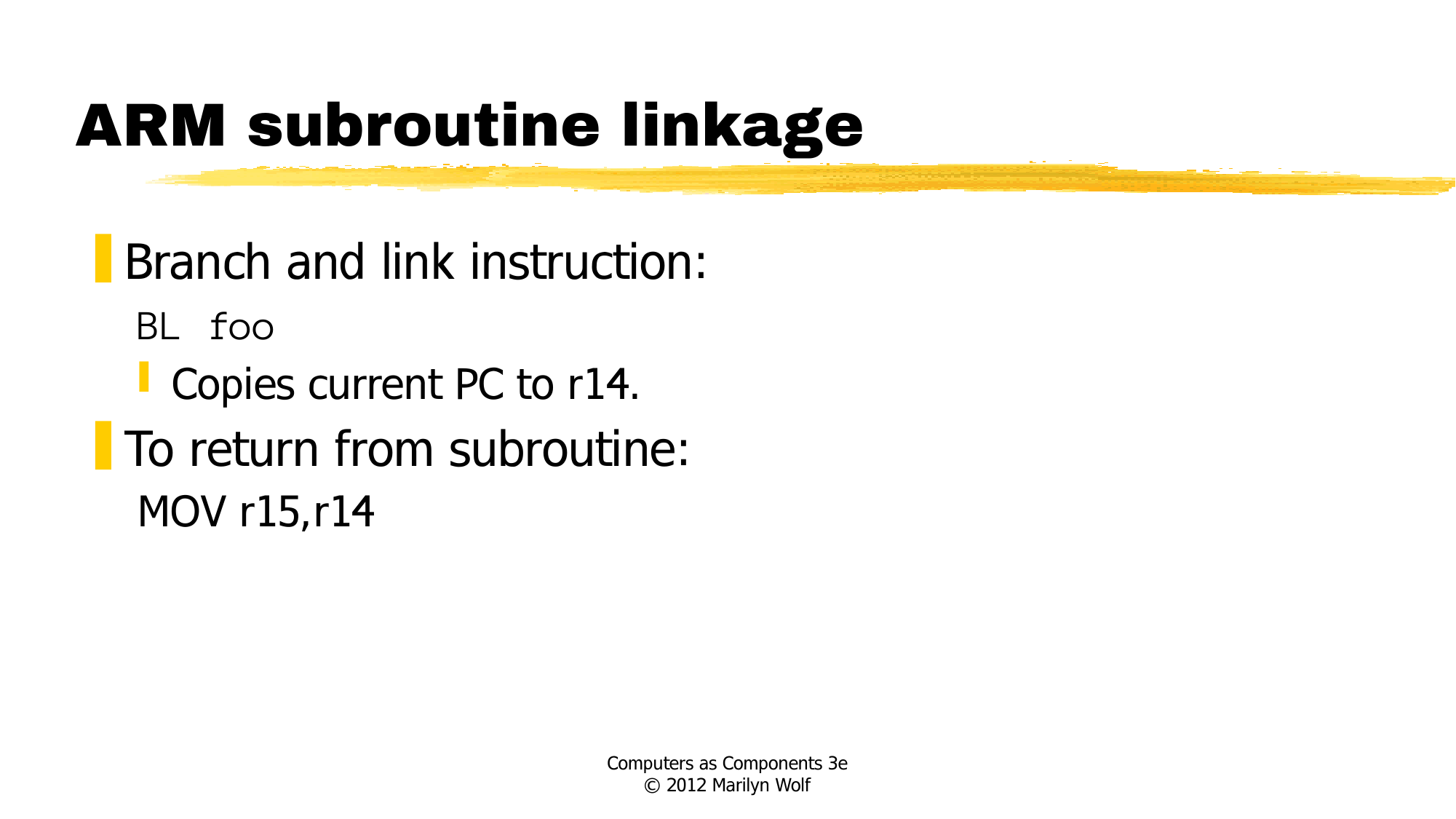

# ARM subroutine linkage
Branch and link instruction:
BL foo
Copies current PC to r14.
To return from subroutine:
MOV r15,r14